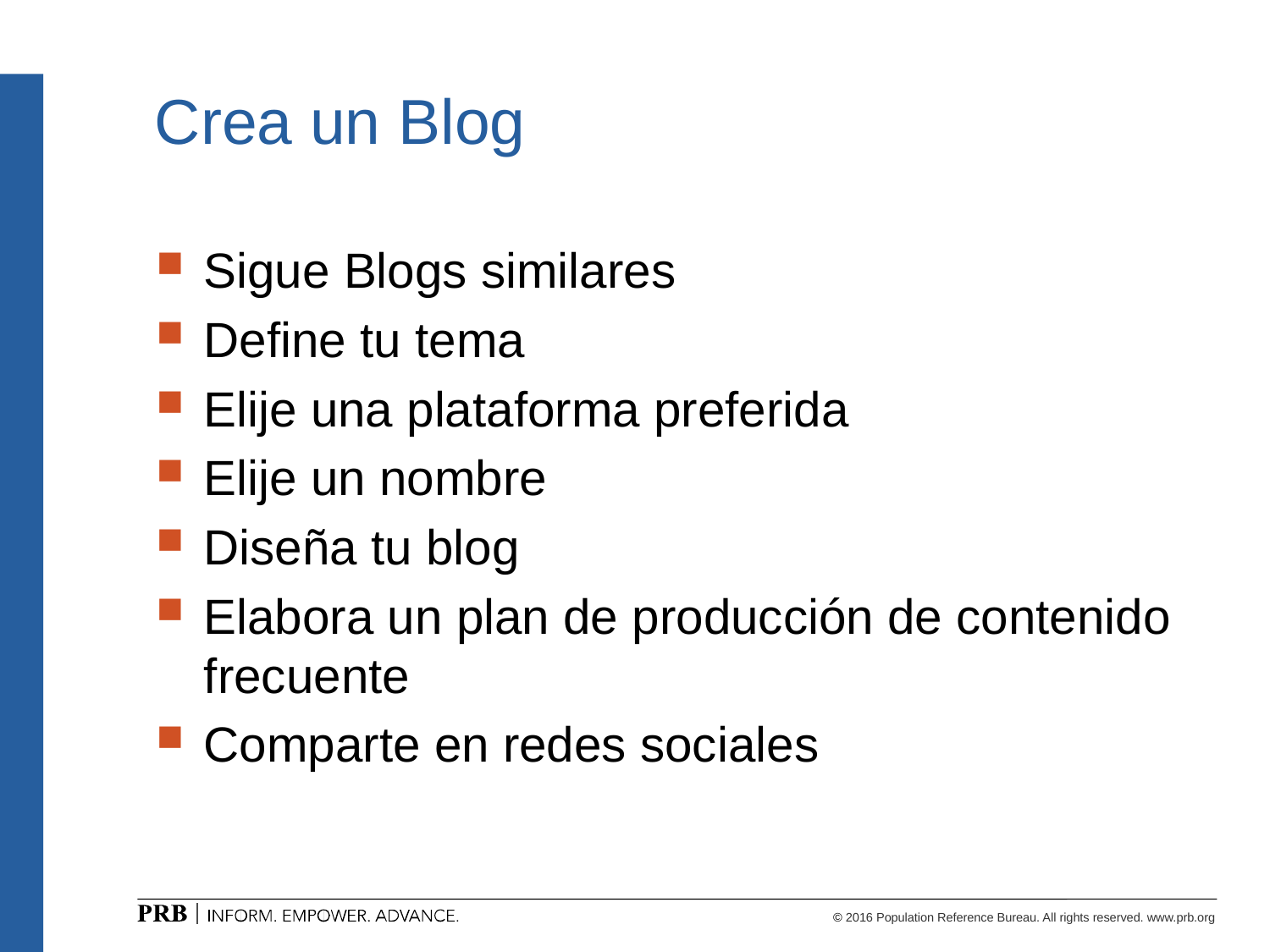

# Crea un Blog
Sigue Blogs similares
Define tu tema
Elije una plataforma preferida
Elije un nombre
Diseña tu blog
Elabora un plan de producción de contenido frecuente
Comparte en redes sociales